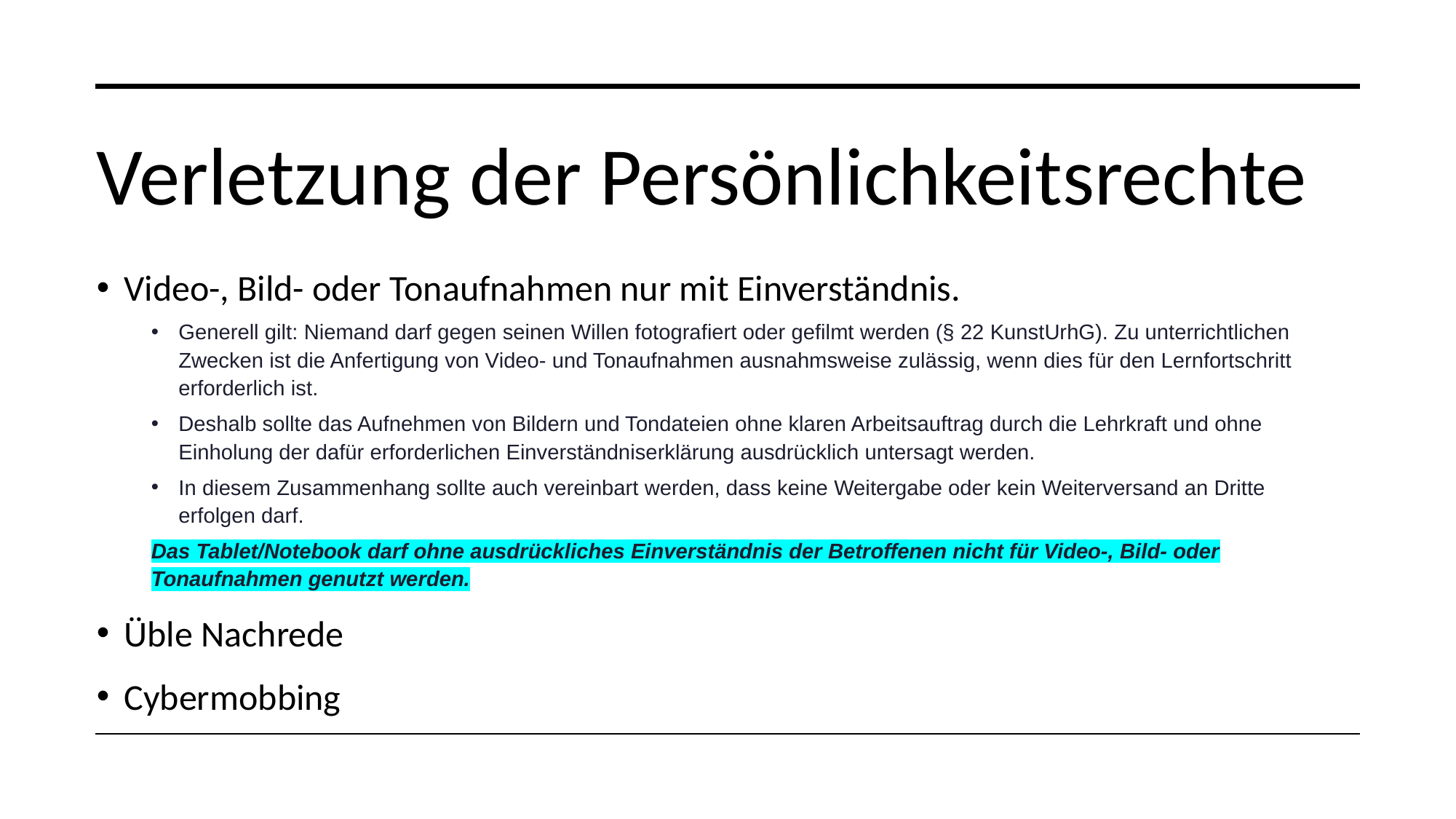

# Verletzung der Persönlichkeitsrechte
Video-, Bild- oder Tonaufnahmen nur mit Einverständnis.
Generell gilt: Niemand darf gegen seinen Willen fotografiert oder gefilmt werden (§ 22 KunstUrhG). Zu unterrichtlichen Zwecken ist die Anfertigung von Video- und Tonaufnahmen ausnahmsweise zulässig, wenn dies für den Lernfortschritt erforderlich ist.
Deshalb sollte das Aufnehmen von Bildern und Tondateien ohne klaren Arbeitsauftrag durch die Lehrkraft und ohne Einholung der dafür erforderlichen Einverständniserklärung ausdrücklich untersagt werden.
In diesem Zusammenhang sollte auch vereinbart werden, dass keine Weitergabe oder kein Weiterversand an Dritte erfolgen darf.
Das Tablet/Notebook darf ohne ausdrückliches Einverständnis der Betroffenen nicht für Video-, Bild- oder Tonaufnahmen genutzt werden.
Üble Nachrede
Cybermobbing